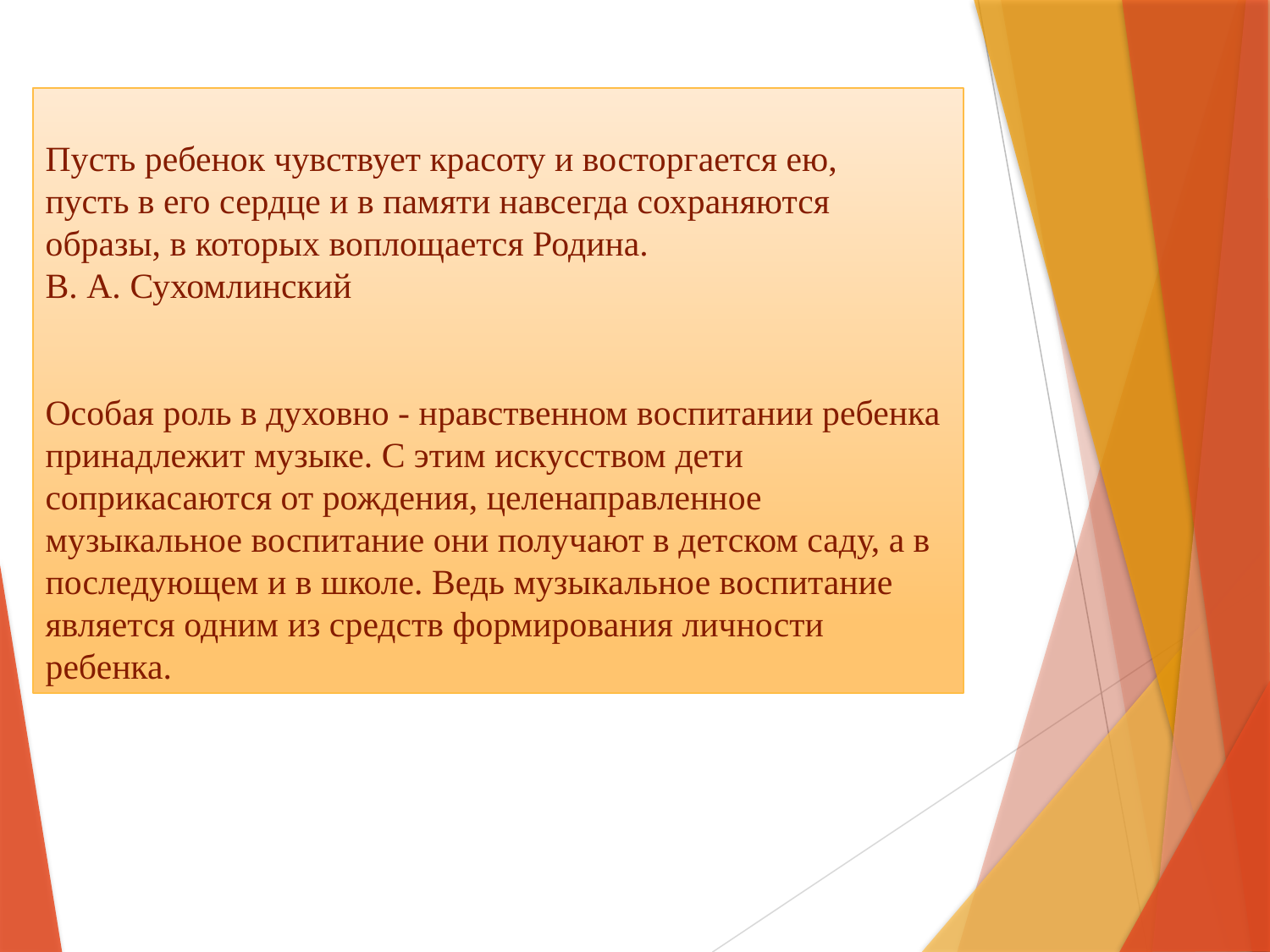

Пусть ребенок чувствует красоту и восторгается ею,
пусть в его сердце и в памяти навсегда сохраняются
образы, в которых воплощается Родина.
В. А. Сухомлинский

Особая роль в духовно - нравственном воспитании ребенка принадлежит музыке. С этим искусством дети соприкасаются от рождения, целенаправленное музыкальное воспитание они получают в детском саду, а в последующем и в школе. Ведь музыкальное воспитание является одним из средств формирования личности ребенка.